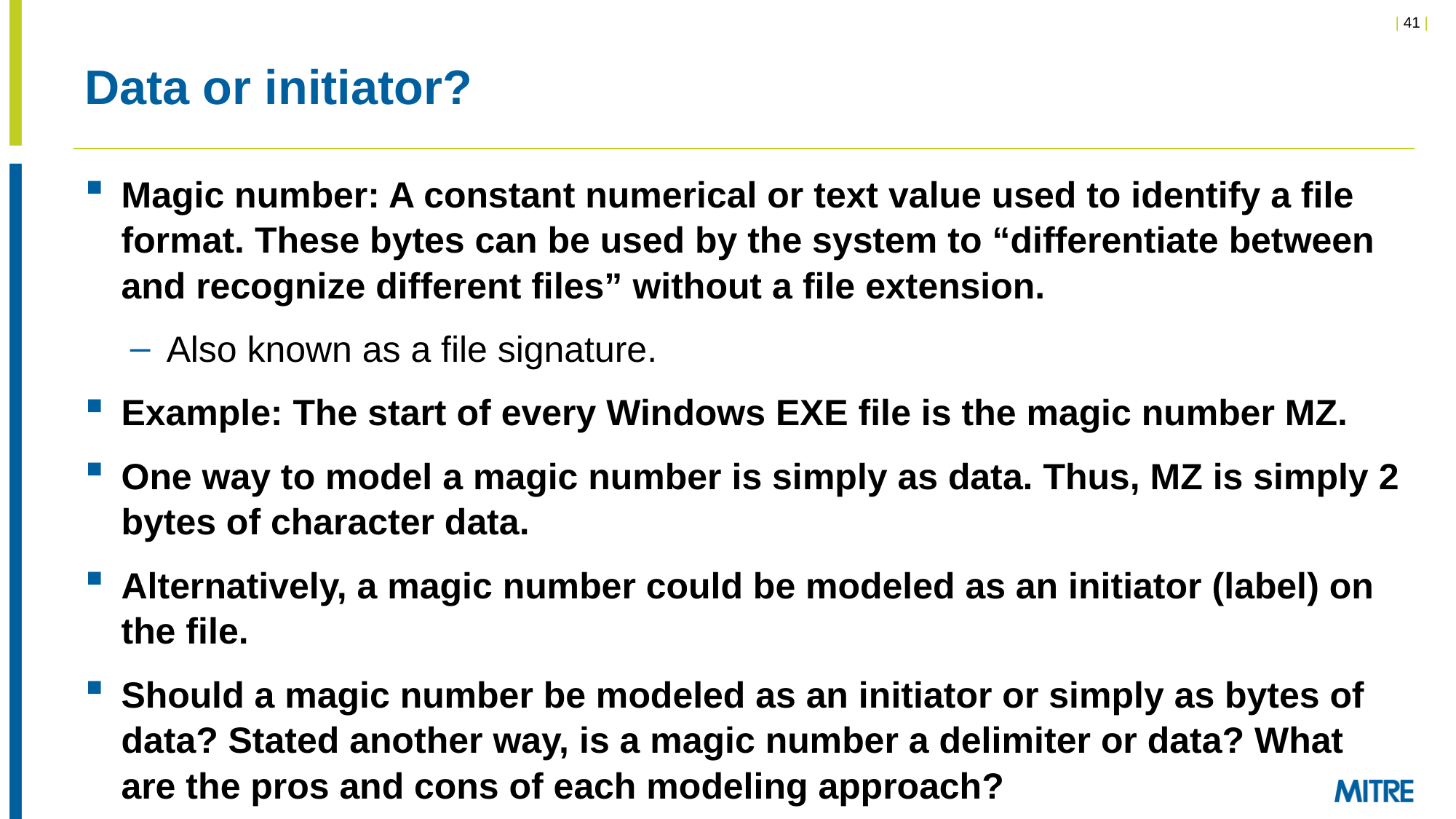

# Data or initiator?
Magic number: A constant numerical or text value used to identify a file format. These bytes can be used by the system to “differentiate between and recognize different files” without a file extension.
Also known as a file signature.
Example: The start of every Windows EXE file is the magic number MZ.
One way to model a magic number is simply as data. Thus, MZ is simply 2 bytes of character data.
Alternatively, a magic number could be modeled as an initiator (label) on the file.
Should a magic number be modeled as an initiator or simply as bytes of data? Stated another way, is a magic number a delimiter or data? What are the pros and cons of each modeling approach?